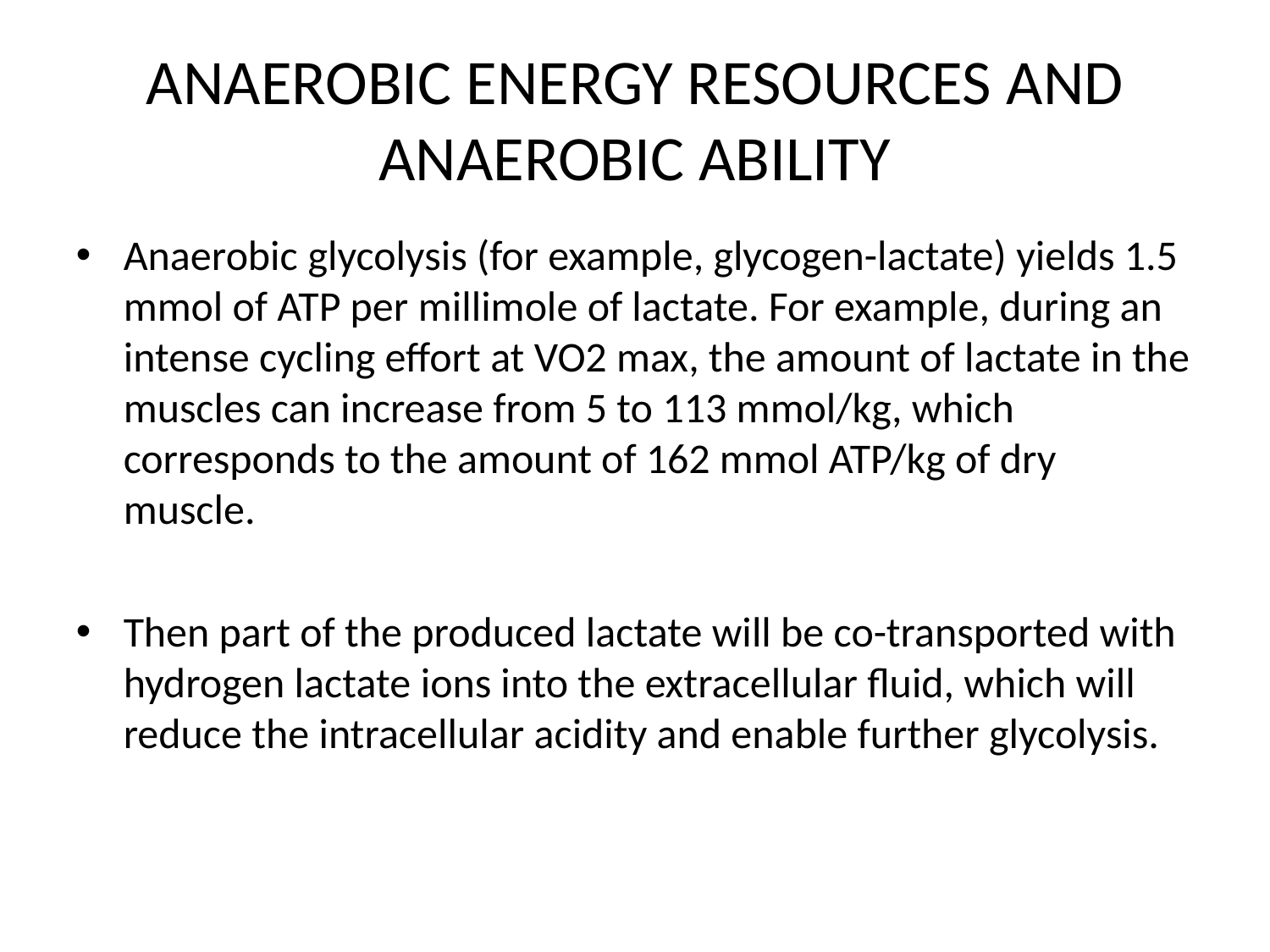

ANAEROBIC ENERGY RESOURCES AND
ANAEROBIC ABILITY
Anaerobic glycolysis (for example, glycogen-lactate) yields 1.5 mmol of ATP per millimole of lactate. For example, during an intense cycling effort at VO2 max, the amount of lactate in the muscles can increase from 5 to 113 mmol/kg, which corresponds to the amount of 162 mmol ATP/kg of dry muscle.

Then part of the produced lactate will be co-transported with hydrogen lactate ions into the extracellular fluid, which will reduce the intracellular acidity and enable further glycolysis.